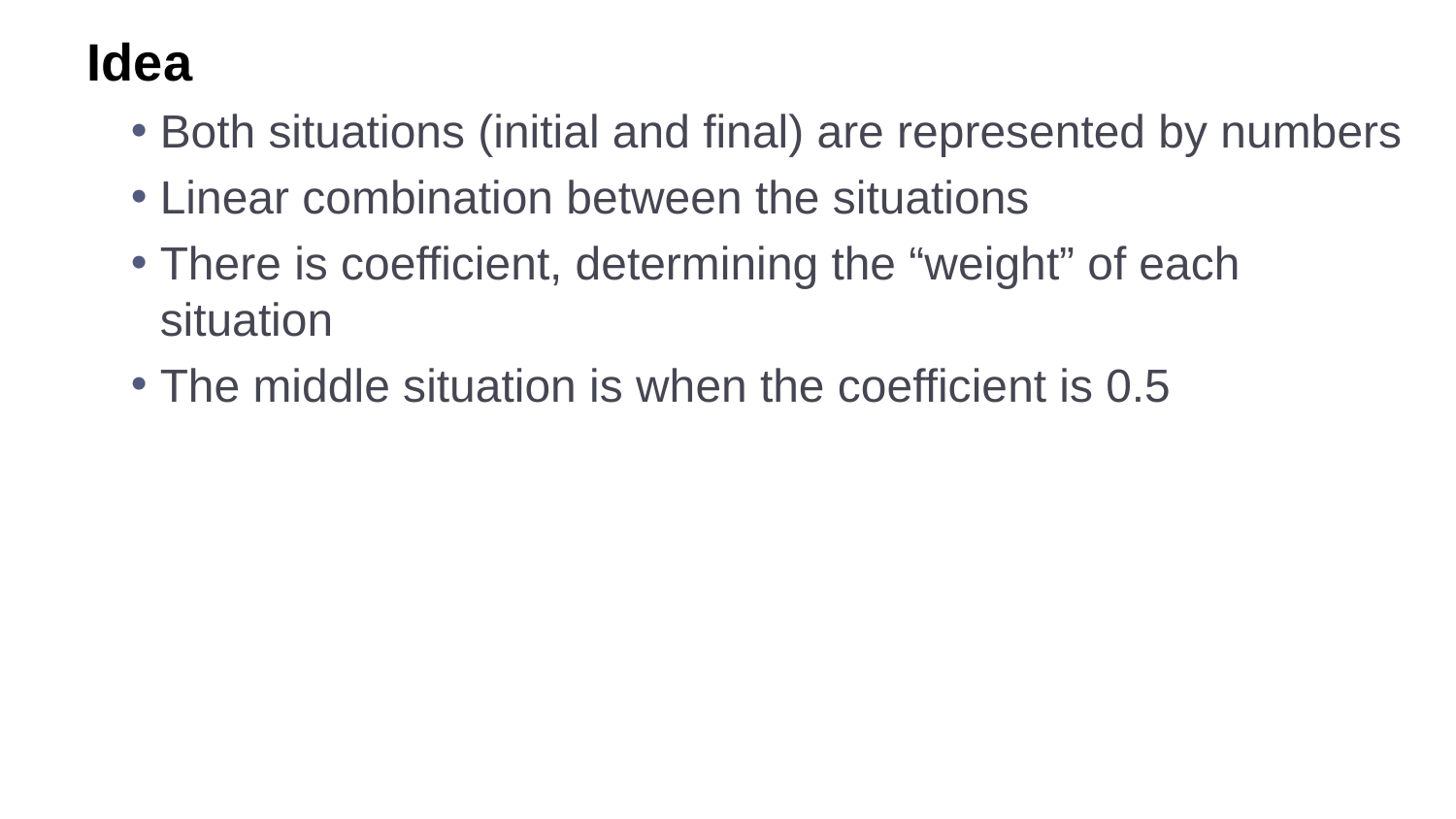

Idea
Both situations (initial and final) are represented by numbers
Linear combination between the situations
There is coefficient, determining the “weight” of each situation
The middle situation is when the coefficient is 0.5